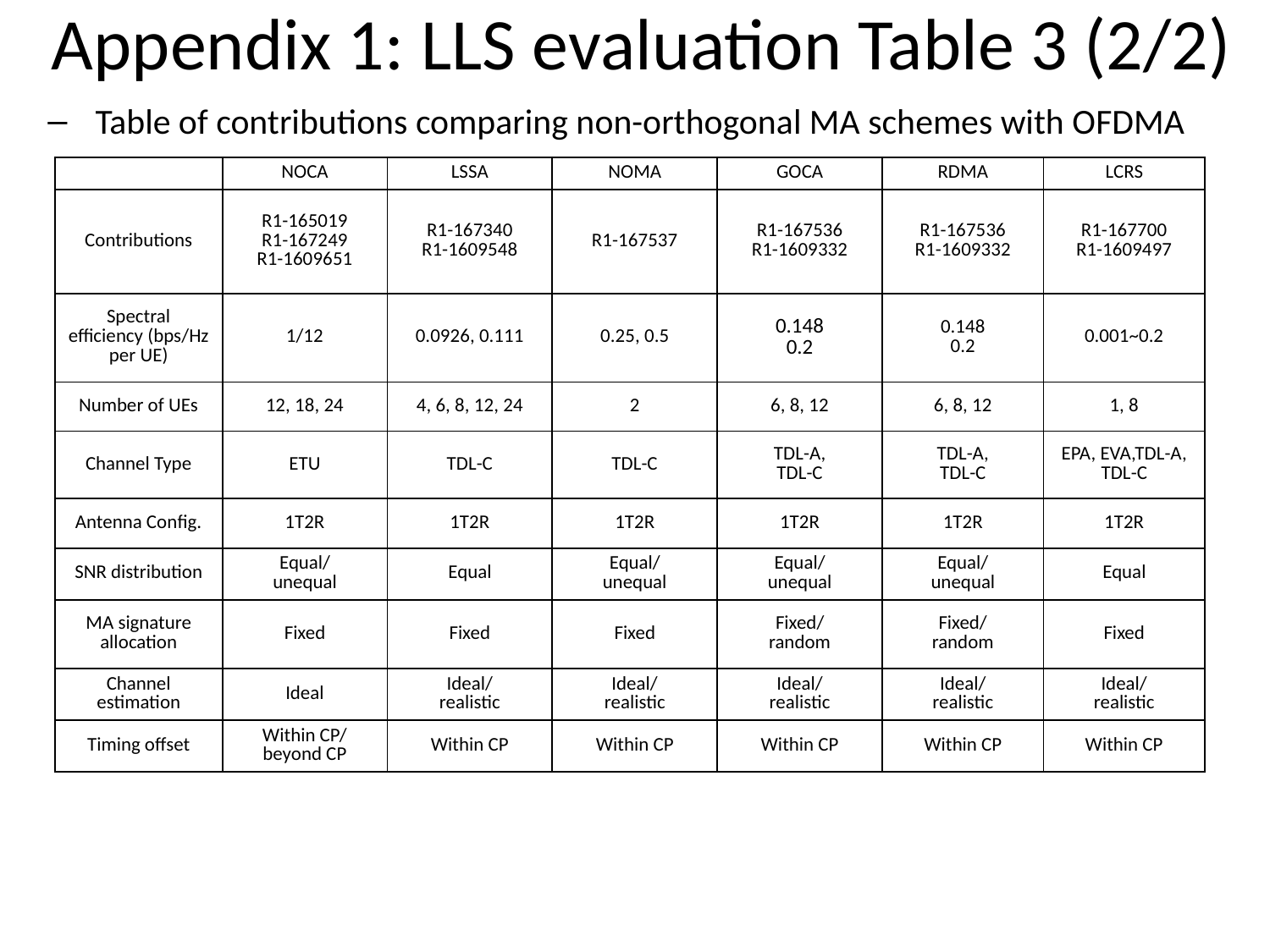

# Appendix 1: LLS evaluation Table 3 (2/2)
Table of contributions comparing non-orthogonal MA schemes with OFDMA
|  | NOCA | LSSA | NOMA | GOCA | RDMA | LCRS |
| --- | --- | --- | --- | --- | --- | --- |
| Contributions | R1-165019 R1-167249 R1-1609651 | R1-167340 R1-1609548 | R1-167537 | R1-167536 R1-1609332 | R1-167536 R1-1609332 | R1-167700 R1-1609497 |
| Spectral efficiency (bps/Hz per UE) | 1/12 | 0.0926, 0.111 | 0.25, 0.5 | 0.148 0.2 | 0.148 0.2 | 0.001~0.2 |
| Number of UEs | 12, 18, 24 | 4, 6, 8, 12, 24 | 2 | 6, 8, 12 | 6, 8, 12 | 1, 8 |
| Channel Type | ETU | TDL-C | TDL-C | TDL-A, TDL-C | TDL-A, TDL-C | EPA, EVA,TDL-A, TDL-C |
| Antenna Config. | 1T2R | 1T2R | 1T2R | 1T2R | 1T2R | 1T2R |
| SNR distribution | Equal/ unequal | Equal | Equal/ unequal | Equal/ unequal | Equal/ unequal | Equal |
| MA signature allocation | Fixed | Fixed | Fixed | Fixed/ random | Fixed/ random | Fixed |
| Channel estimation | Ideal | Ideal/ realistic | Ideal/ realistic | Ideal/ realistic | Ideal/ realistic | Ideal/ realistic |
| Timing offset | Within CP/ beyond CP | Within CP | Within CP | Within CP | Within CP | Within CP |